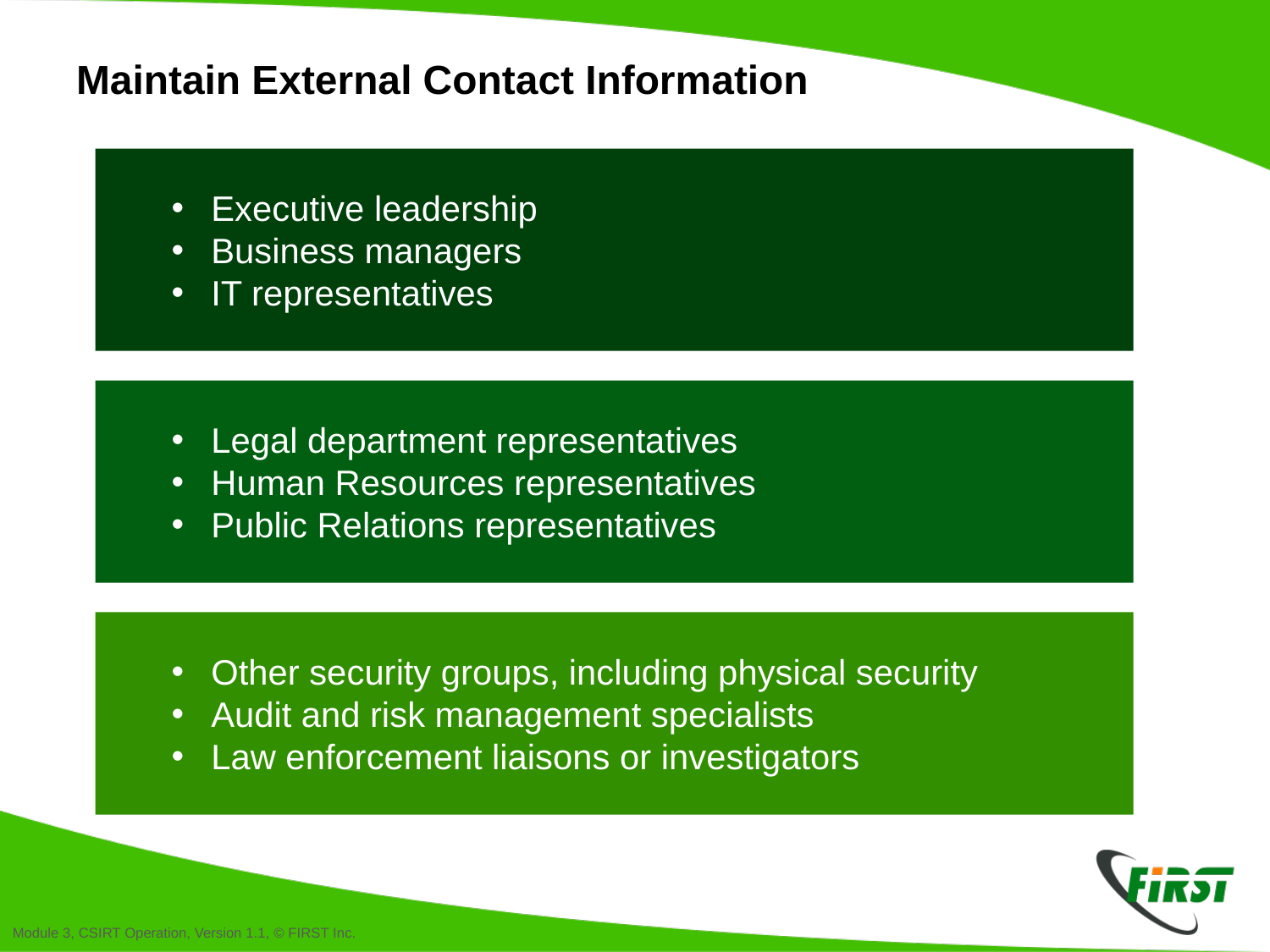

# Maintain External Contact Information
Executive leadership
Business managers
IT representatives
Legal department representatives
Human Resources representatives
Public Relations representatives
Other security groups, including physical security
Audit and risk management specialists
Law enforcement liaisons or investigators